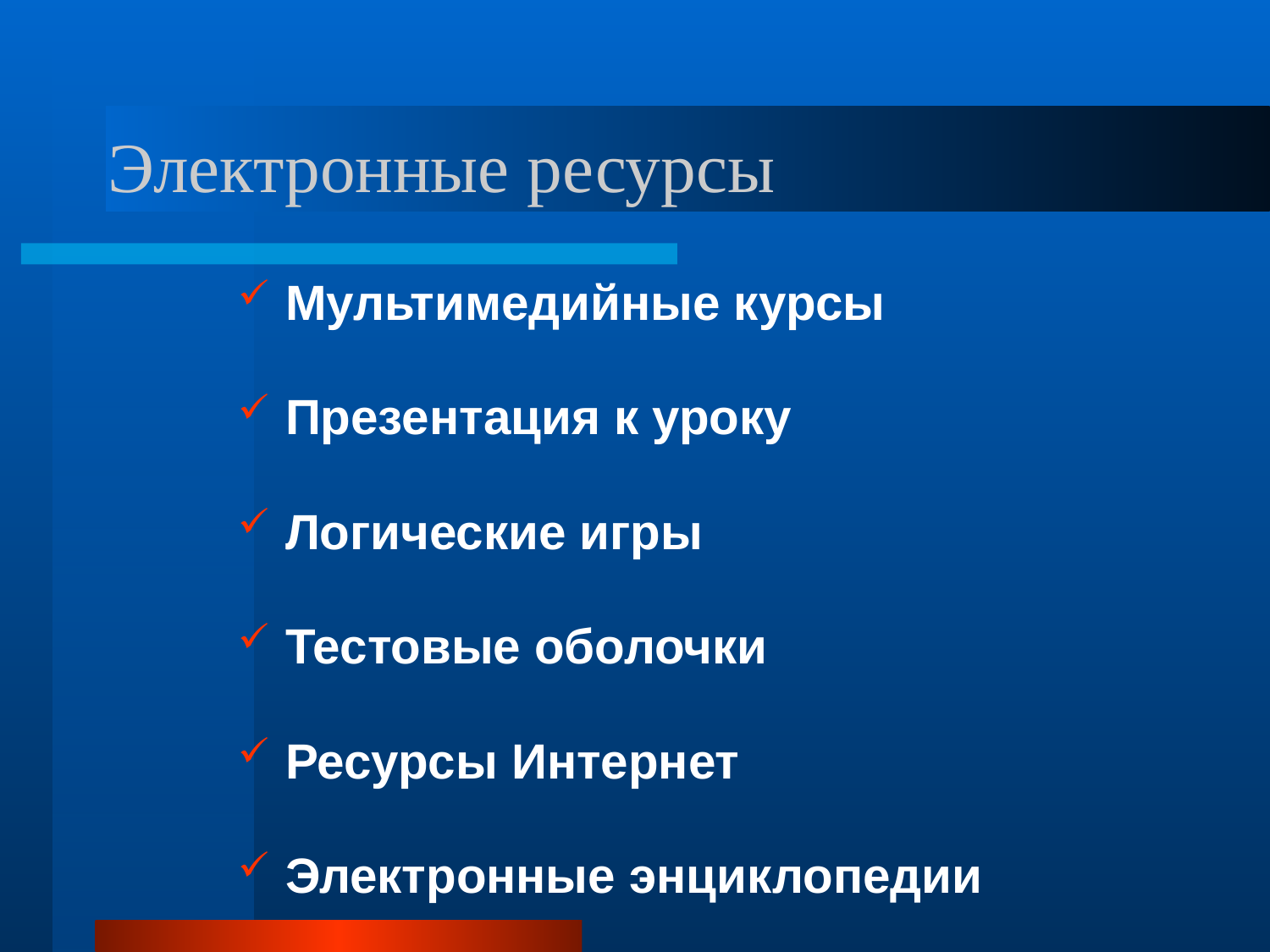

# Электронные ресурсы
Мультимедийные курсы

Презентация к уроку

Логические игры

Тестовые оболочки

Ресурсы Интернет

Электронные энциклопедии